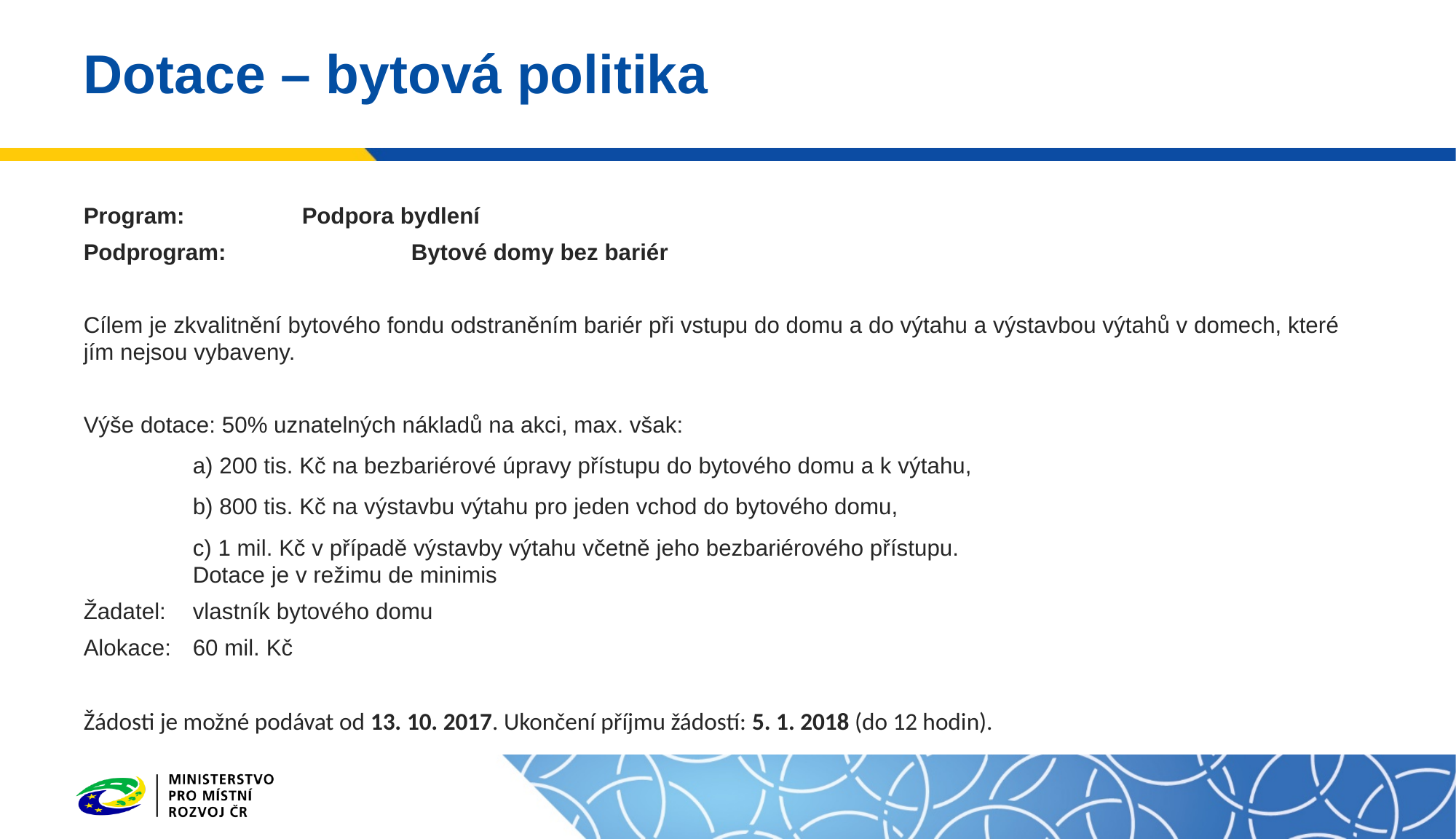

# Dotace – bytová politika
Program: 		Podpora bydlení
Podprogram:		Bytové domy bez bariér

Cílem je zkvalitnění bytového fondu odstraněním bariér při vstupu do domu a do výtahu a výstavbou výtahů v domech, které jím nejsou vybaveny.

Výše dotace: 50% uznatelných nákladů na akci, max. však:
	a) 200 tis. Kč na bezbariérové úpravy přístupu do bytového domu a k výtahu,
	b) 800 tis. Kč na výstavbu výtahu pro jeden vchod do bytového domu,
	c) 1 mil. Kč v případě výstavby výtahu včetně jeho bezbariérového přístupu.
	Dotace je v režimu de minimis
Žadatel:	vlastník bytového domu
Alokace: 	60 mil. Kč

Žádosti je možné podávat od 13. 10. 2017. Ukončení příjmu žádostí: 5. 1. 2018 (do 12 hodin).